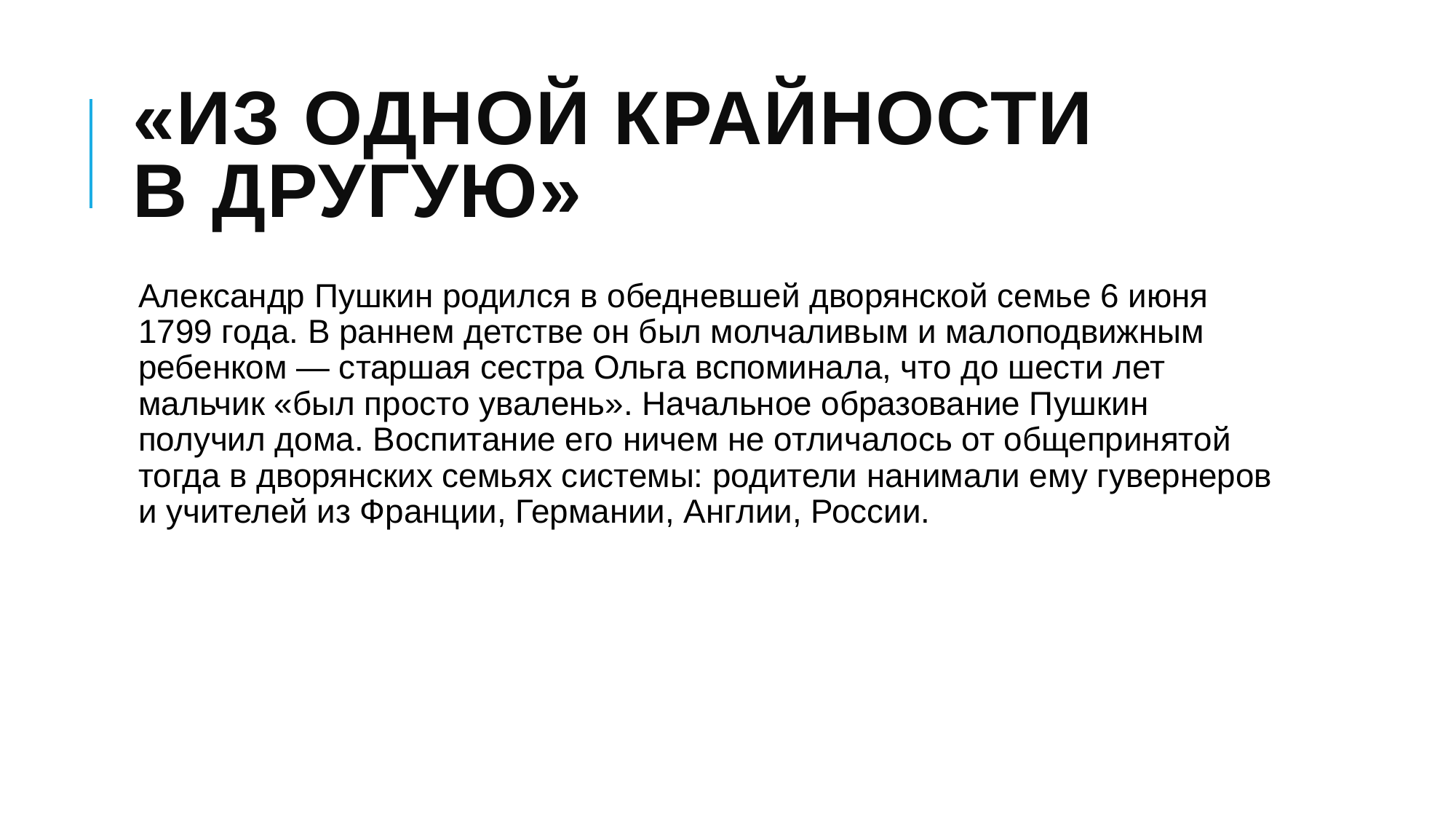

# «Из одной крайности в другую»
Александр Пушкин родился в обедневшей дворянской семье 6 июня 1799 года. В раннем детстве он был молчаливым и малоподвижным ребенком — старшая сестра Ольга вспоминала, что до шести лет мальчик «был просто увалень». Начальное образование Пушкин получил дома. Воспитание его ничем не отличалось от общепринятой тогда в дворянских семьях системы: родители нанимали ему гувернеров и учителей из Франции, Германии, Англии, России.